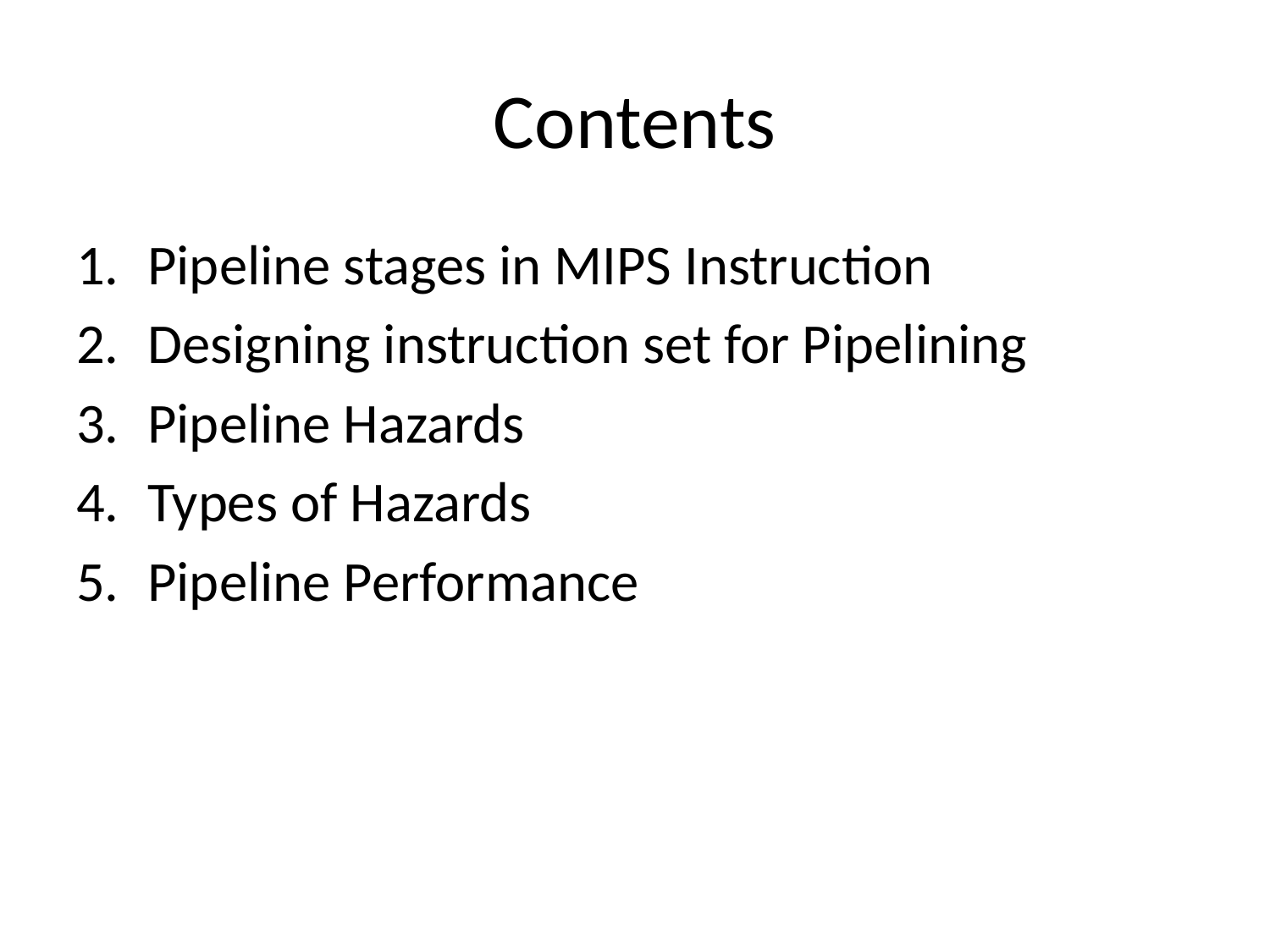

# Contents
Pipeline stages in MIPS Instruction
Designing instruction set for Pipelining
Pipeline Hazards
Types of Hazards
Pipeline Performance